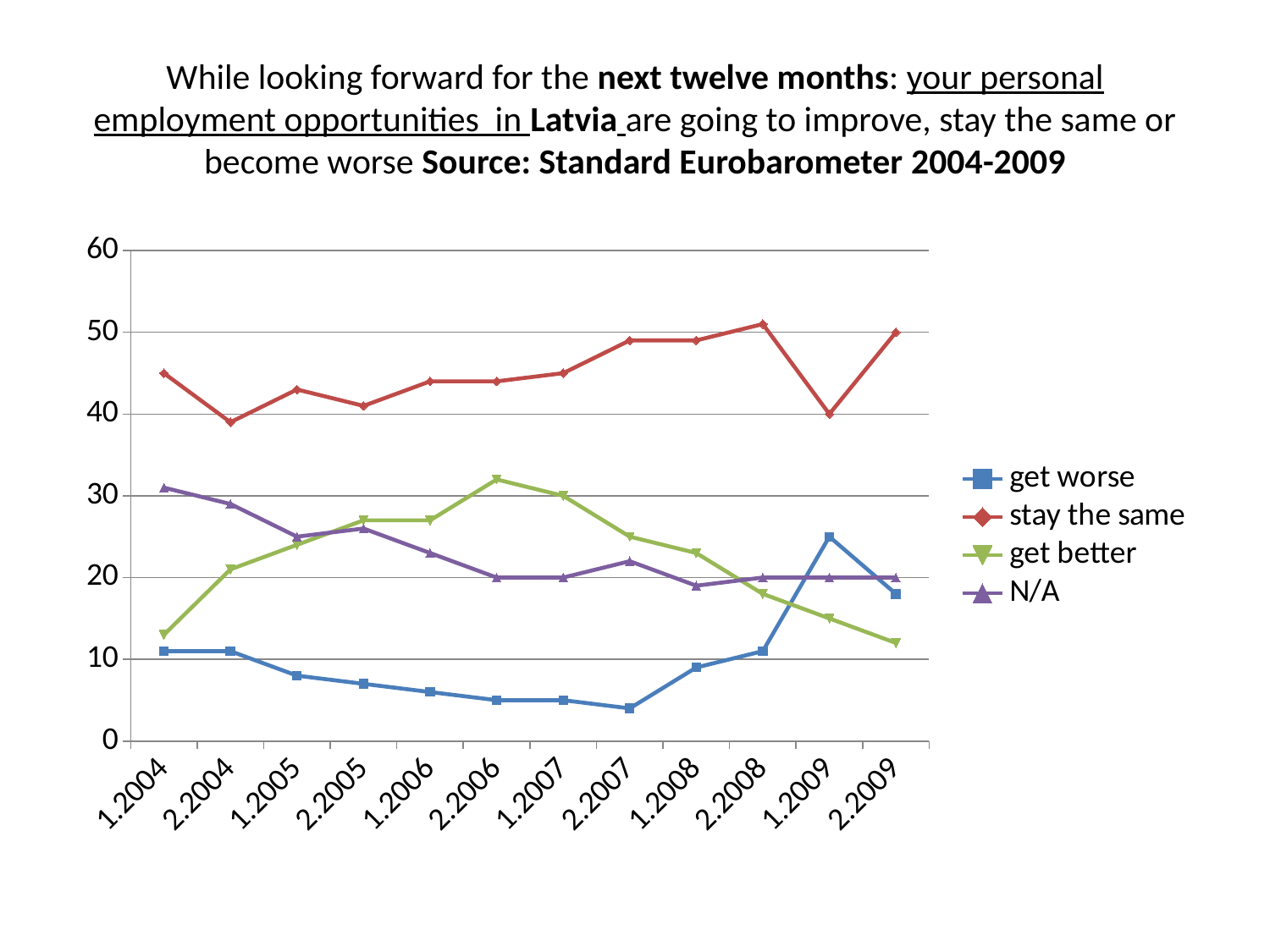

# While looking forward for the next twelve months: your personal employment opportunities  in Latvia are going to improve, stay the same or become worse Source: Standard Eurobarometer 2004-2009

### Chart

| Category | get worse | stay the same | get better | N/A |
|---|---|---|---|---|
| 1.2003999999999977 | 11.0 | 45.0 | 13.0 | 31.0 |
| 2.2004000000000001 | 11.0 | 39.0 | 21.0 | 29.0 |
| 1.2004999999999977 | 8.0 | 43.0 | 24.0 | 25.0 |
| 2.2004999999999999 | 7.0 | 41.0 | 27.0 | 26.0 |
| 1.2005999999999977 | 6.0 | 44.0 | 27.0 | 23.0 |
| 2.2006000000000001 | 5.0 | 44.0 | 32.0 | 20.0 |
| 1.2006999999999977 | 5.0 | 45.0 | 30.0 | 20.0 |
| 2.2006999999999999 | 4.0 | 49.0 | 25.0 | 22.0 |
| 1.2007999999999976 | 9.0 | 49.0 | 23.0 | 19.0 |
| 2.2008000000000001 | 11.0 | 51.0 | 18.0 | 20.0 |
| 1.2008999999999976 | 25.0 | 40.0 | 15.0 | 20.0 |
| 2.2008999999999999 | 18.0 | 50.0 | 12.0 | 20.0 |